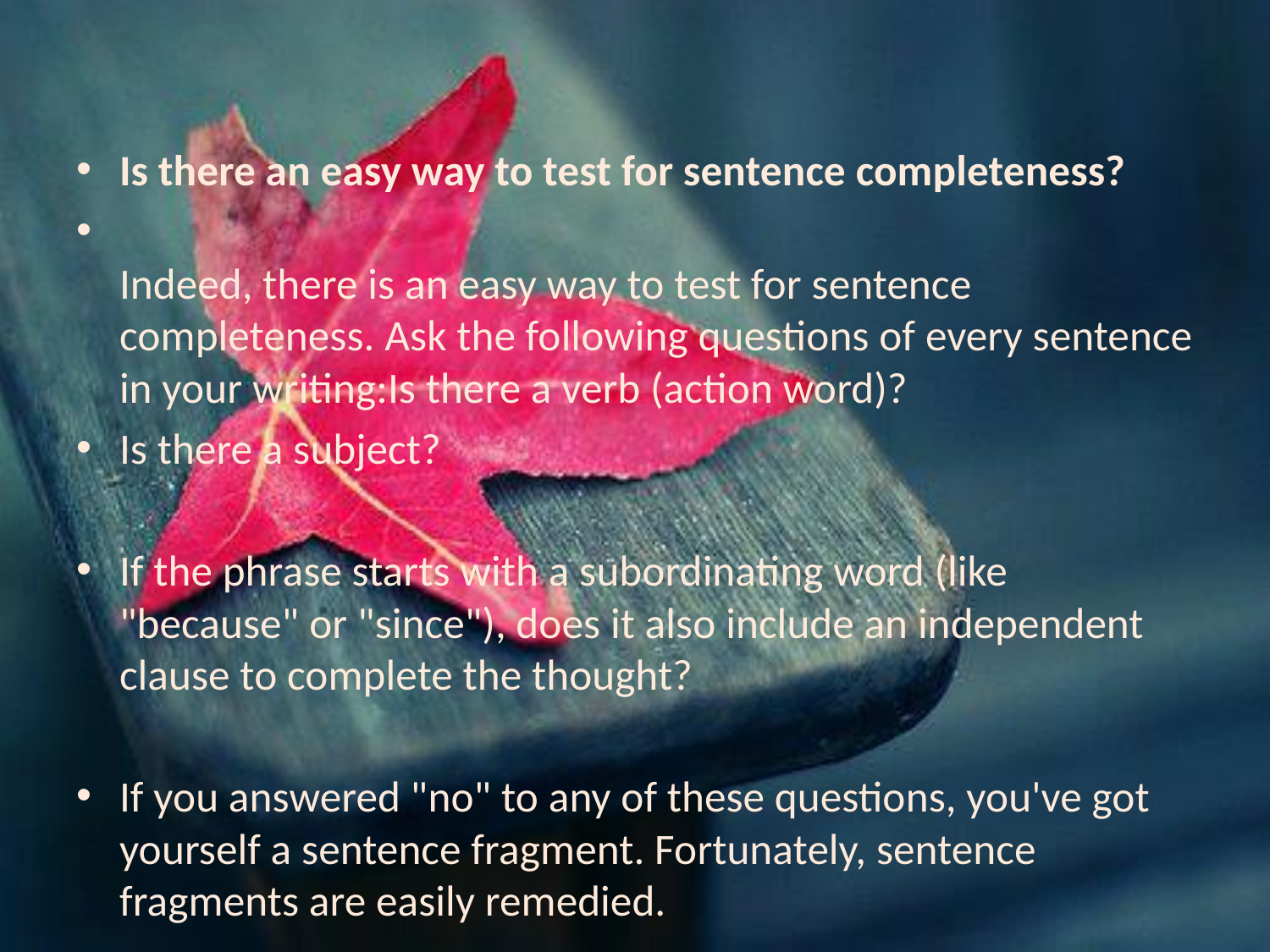

#
Is there an easy way to test for sentence completeness?
Indeed, there is an easy way to test for sentence completeness. Ask the following questions of every sentence in your writing:Is there a verb (action word)?
Is there a subject?

If the phrase starts with a subordinating word (like "because" or "since"), does it also include an independent clause to complete the thought?

If you answered "no" to any of these questions, you've got yourself a sentence fragment. Fortunately, sentence fragments are easily remedied.